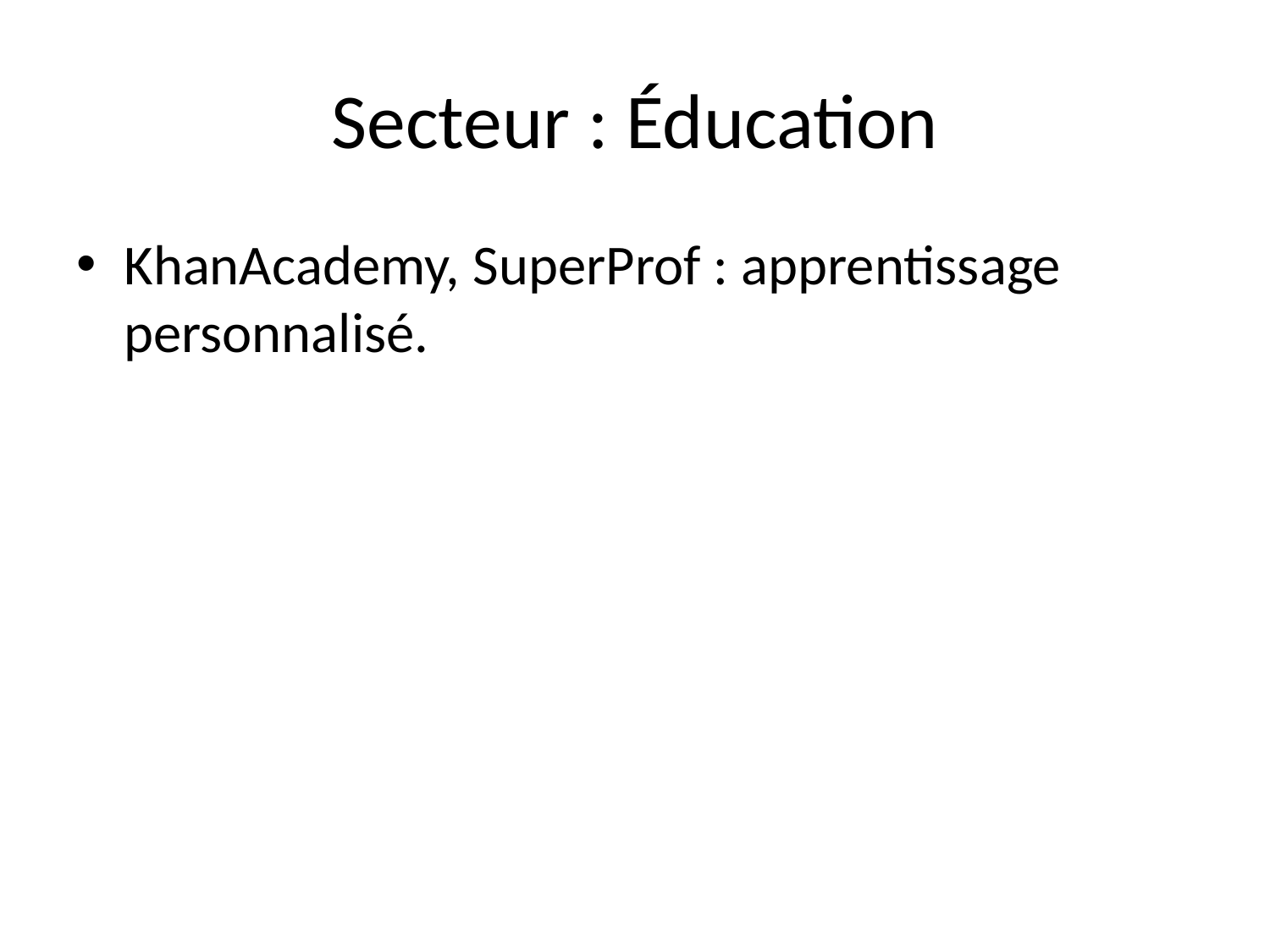

# Secteur : Éducation
KhanAcademy, SuperProf : apprentissage personnalisé.